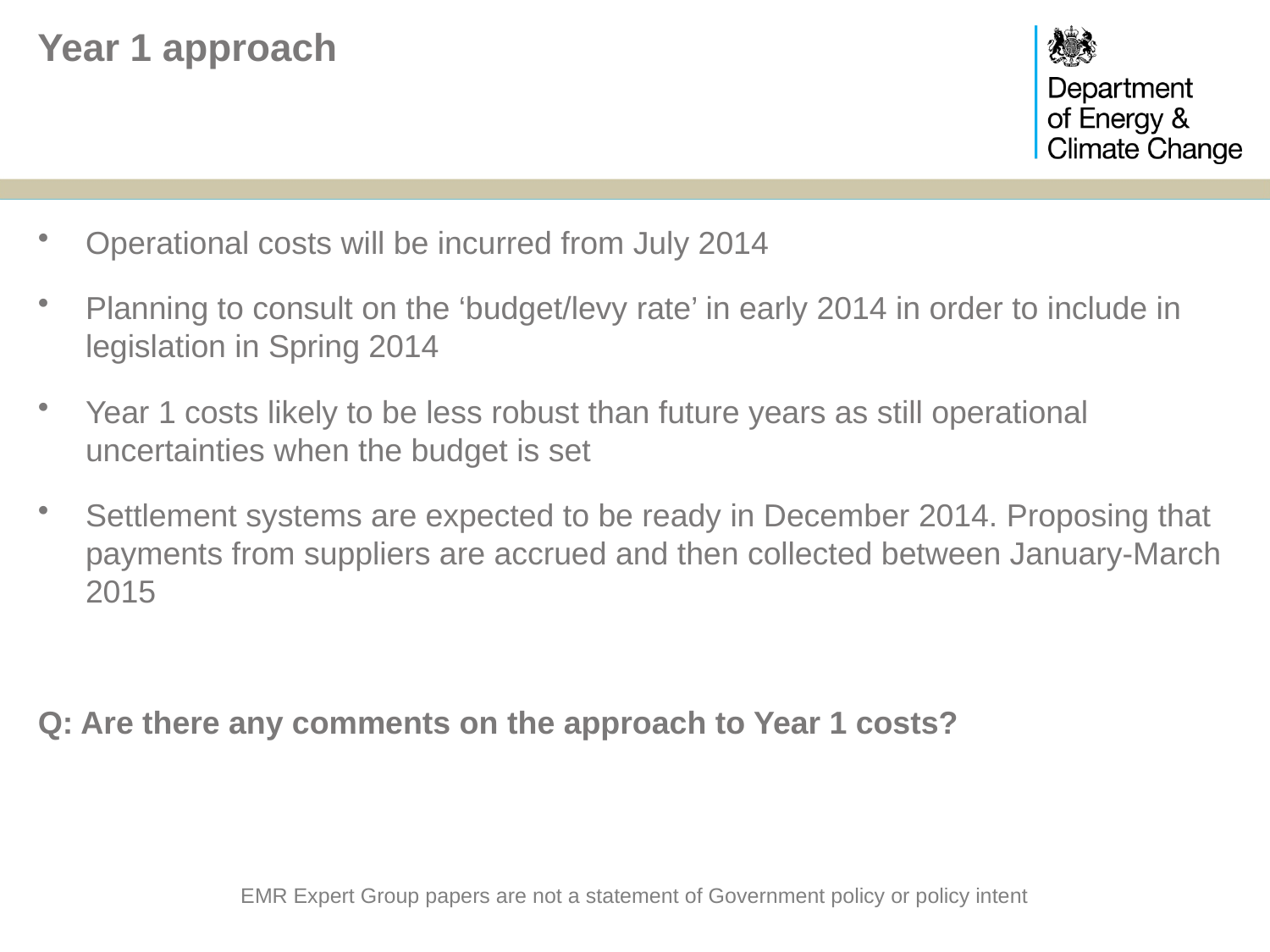

# Year 1 approach
Operational costs will be incurred from July 2014
Planning to consult on the ‘budget/levy rate’ in early 2014 in order to include in legislation in Spring 2014
Year 1 costs likely to be less robust than future years as still operational uncertainties when the budget is set
Settlement systems are expected to be ready in December 2014. Proposing that payments from suppliers are accrued and then collected between January-March 2015

Q: Are there any comments on the approach to Year 1 costs?

EMR Expert Group papers are not a statement of Government policy or policy intent